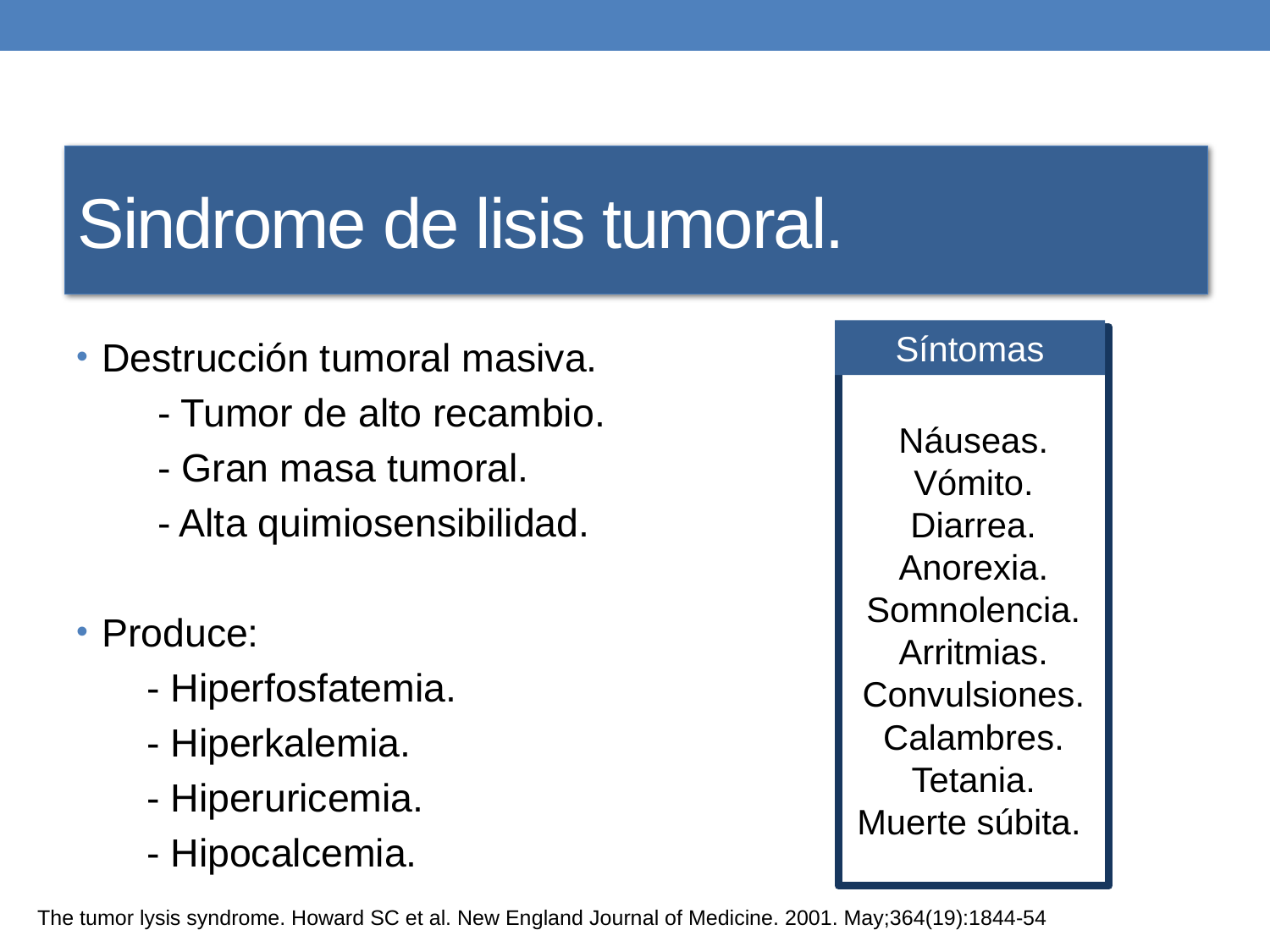

# Sindrome de lisis tumoral.
Síntomas
Destrucción tumoral masiva.
      - Tumor de alto recambio.
      - Gran masa tumoral.
      - Alta quimiosensibilidad.

Produce:
     - Hiperfosfatemia.
     - Hiperkalemia.
     - Hiperuricemia.
     - Hipocalcemia.

Náuseas.
Vómito.
Diarrea.
Anorexia.
Somnolencia.
Arritmias.
Convulsiones.
Calambres.
Tetania.
Muerte súbita.

The tumor lysis syndrome. Howard SC et al. New England Journal of Medicine. 2001. May;364(19):1844-54